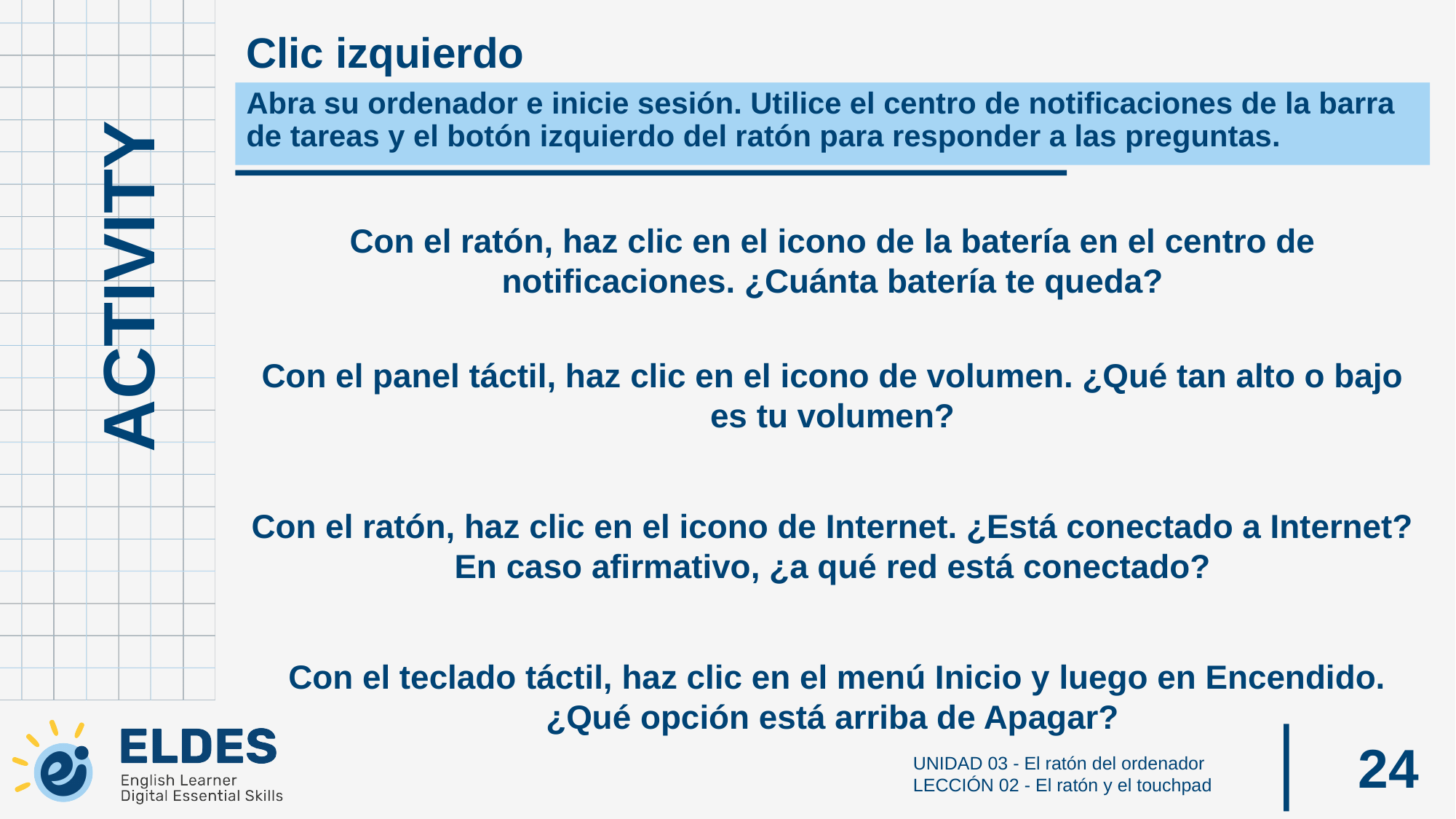

Clic izquierdo

Abra su ordenador e inicie sesión. Utilice el centro de notificaciones de la barra de tareas y el botón izquierdo del ratón para responder a las preguntas.
Con el ratón, haz clic en el icono de la batería en el centro de notificaciones. ¿Cuánta batería te queda?

Con el panel táctil, haz clic en el icono de volumen. ¿Qué tan alto o bajo es tu volumen?

Con el ratón, haz clic en el icono de Internet. ¿Está conectado a Internet? En caso afirmativo, ¿a qué red está conectado?

 Con el teclado táctil, haz clic en el menú Inicio y luego en Encendido. ¿Qué opción está arriba de Apagar?
24
UNIDAD 03 - El ratón del ordenador
LECCIÓN 02 - El ratón y el touchpad